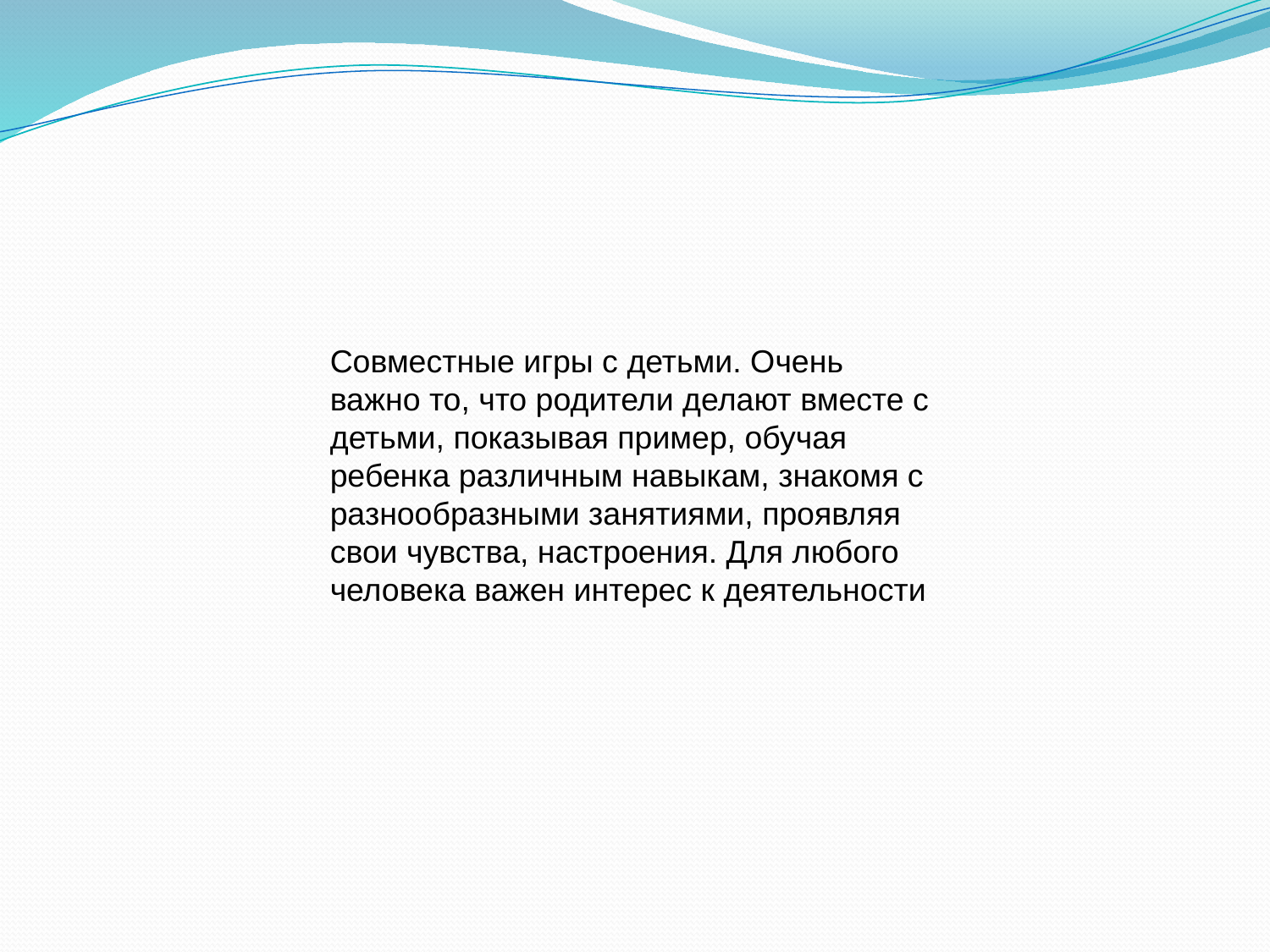

Совместные игры с детьми. Очень важно то, что родители делают вместе с детьми, показывая пример, обучая ребенка различным навыкам, знакомя с разнообразными занятиями, проявляя свои чувства, настроения. Для любого человека важен интерес к деятельности